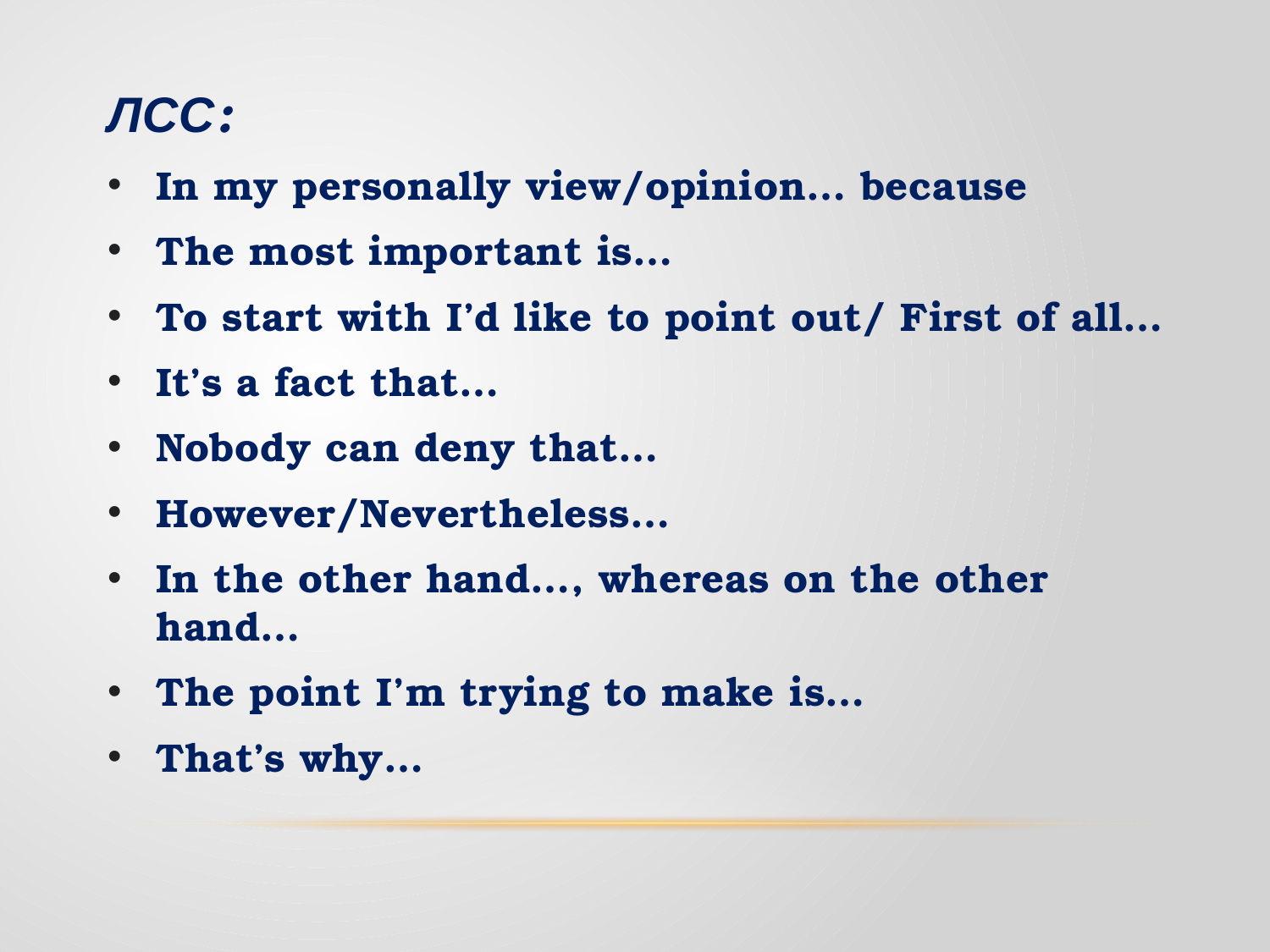

ЛСС:
In my personally view/opinion… because
The most important is…
To start with I’d like to point out/ First of all…
It’s a fact that…
Nobody can deny that…
However/Nevertheless…
In the other hand…, whereas on the other hand…
The point I’m trying to make is…
That’s why…